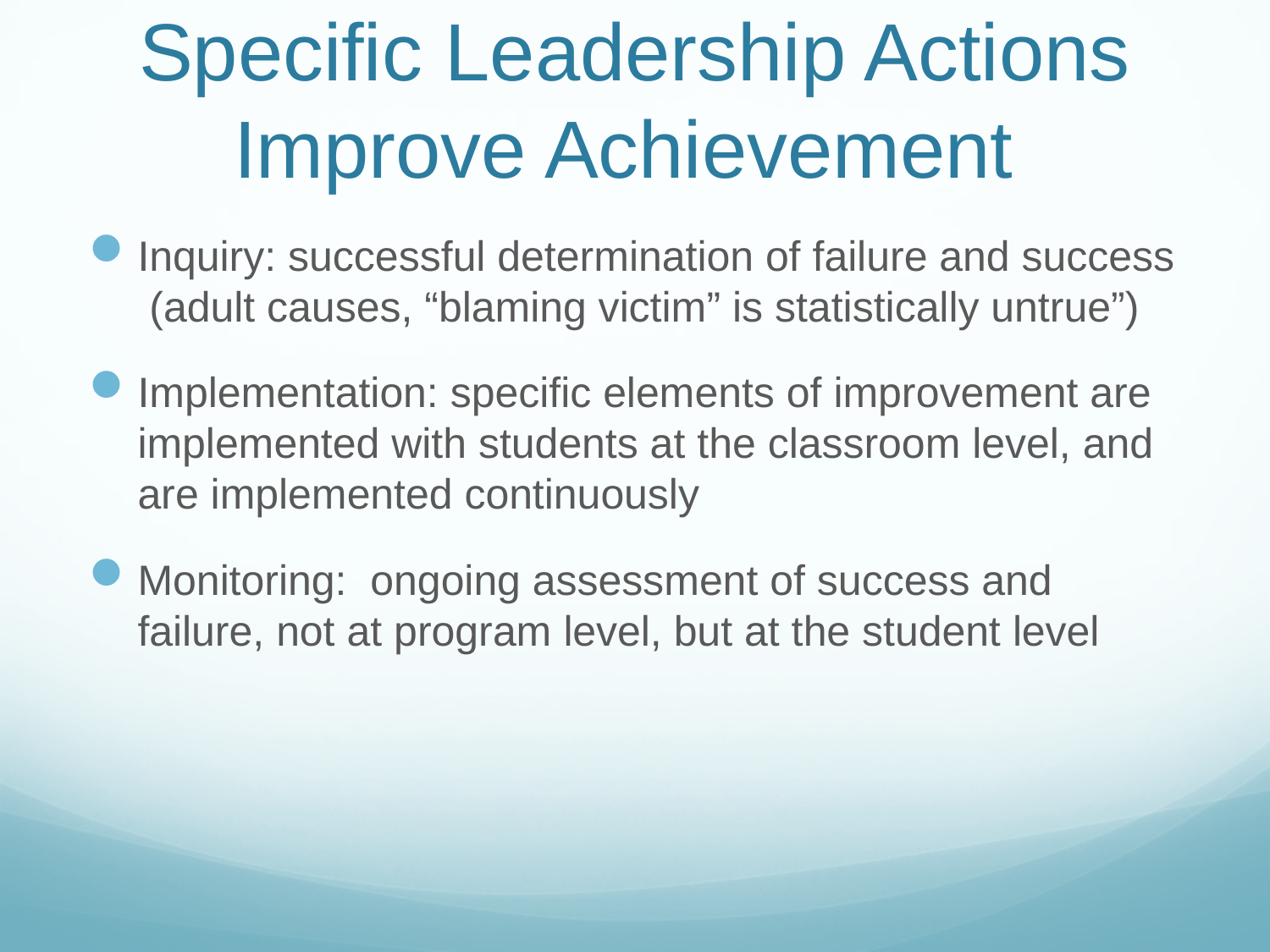

# Specific Leadership Actions Improve Achievement
Inquiry: successful determination of failure and success  (adult causes, “blaming victim” is statistically untrue”)
Implementation: specific elements of improvement are implemented with students at the classroom level, and are implemented continuously
Monitoring:  ongoing assessment of success and failure, not at program level, but at the student level